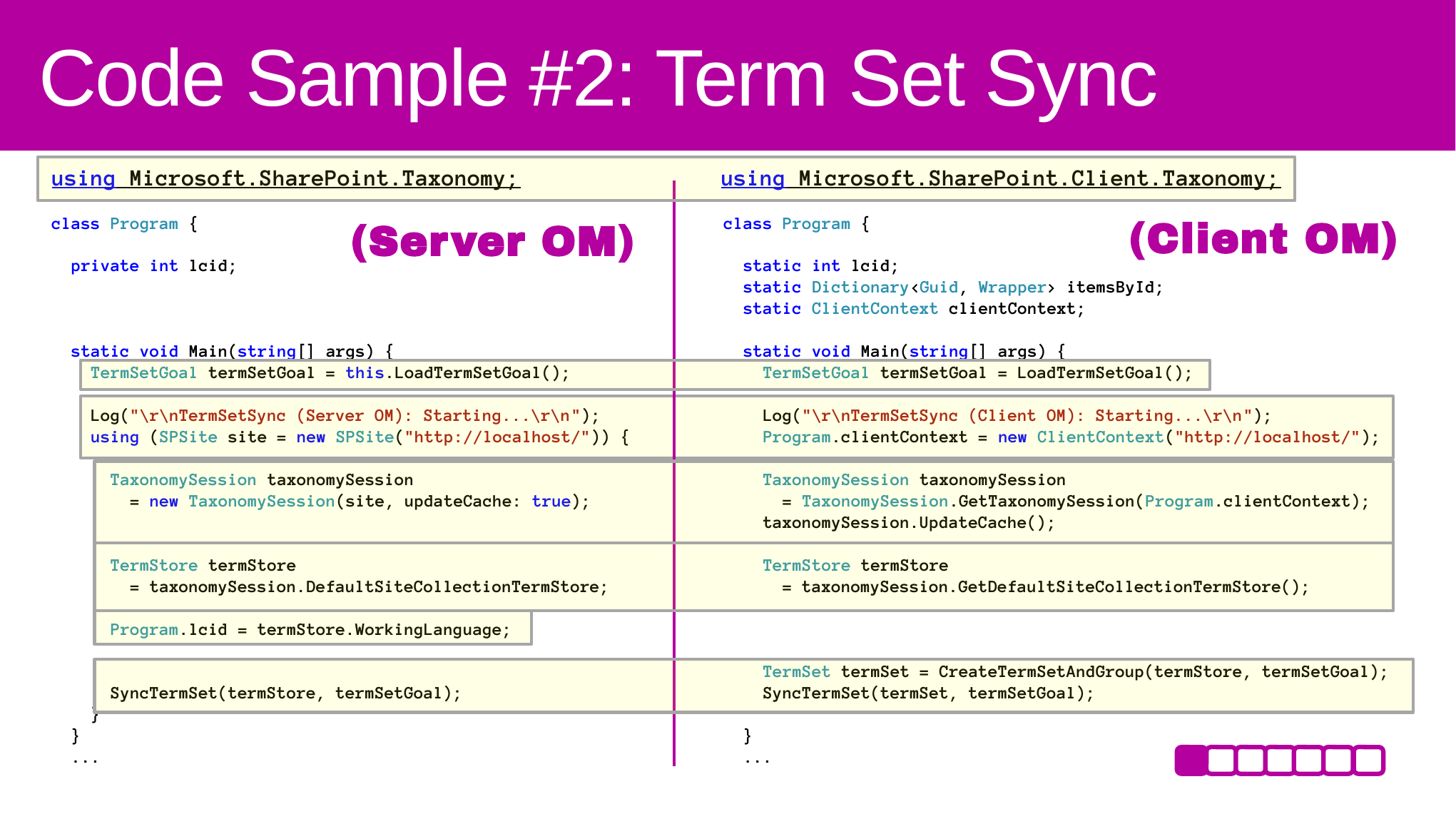

Code Sample #2: Term Set Sync
using Microsoft.SharePoint.Taxonomy;
using Microsoft.SharePoint.Client.Taxonomy;

class Program {

  private int lcid;

  static void Main(string[] args) {
    TermSetGoal termSetGoal = this.LoadTermSetGoal();

    Log("\r\nTermSetSync (Server OM): Starting...\r\n");
    using (SPSite site = new SPSite("http://localhost/")) {

      TaxonomySession taxonomySession
        = new TaxonomySession(site, updateCache: true);

      TermStore termStore
        = taxonomySession.DefaultSiteCollectionTermStore;

      Program.lcid = termStore.WorkingLanguage;

      SyncTermSet(termStore, termSetGoal);
    }
  }
  ...
class Program {

  static int lcid;
  static Dictionary<Guid, Wrapper> itemsById;
  static ClientContext clientContext;

  static void Main(string[] args) {
    TermSetGoal termSetGoal = LoadTermSetGoal();

    Log("\r\nTermSetSync (Client OM): Starting...\r\n");
    Program.clientContext = new ClientContext("http://localhost/");

    TaxonomySession taxonomySession
      = TaxonomySession.GetTaxonomySession(Program.clientContext);
    taxonomySession.UpdateCache();

    TermStore termStore
      = taxonomySession.GetDefaultSiteCollectionTermStore();

    TermSet termSet = CreateTermSetAndGroup(termStore, termSetGoal);
    SyncTermSet(termSet, termSetGoal);

  }
  ...
(Client OM)
(Server OM)